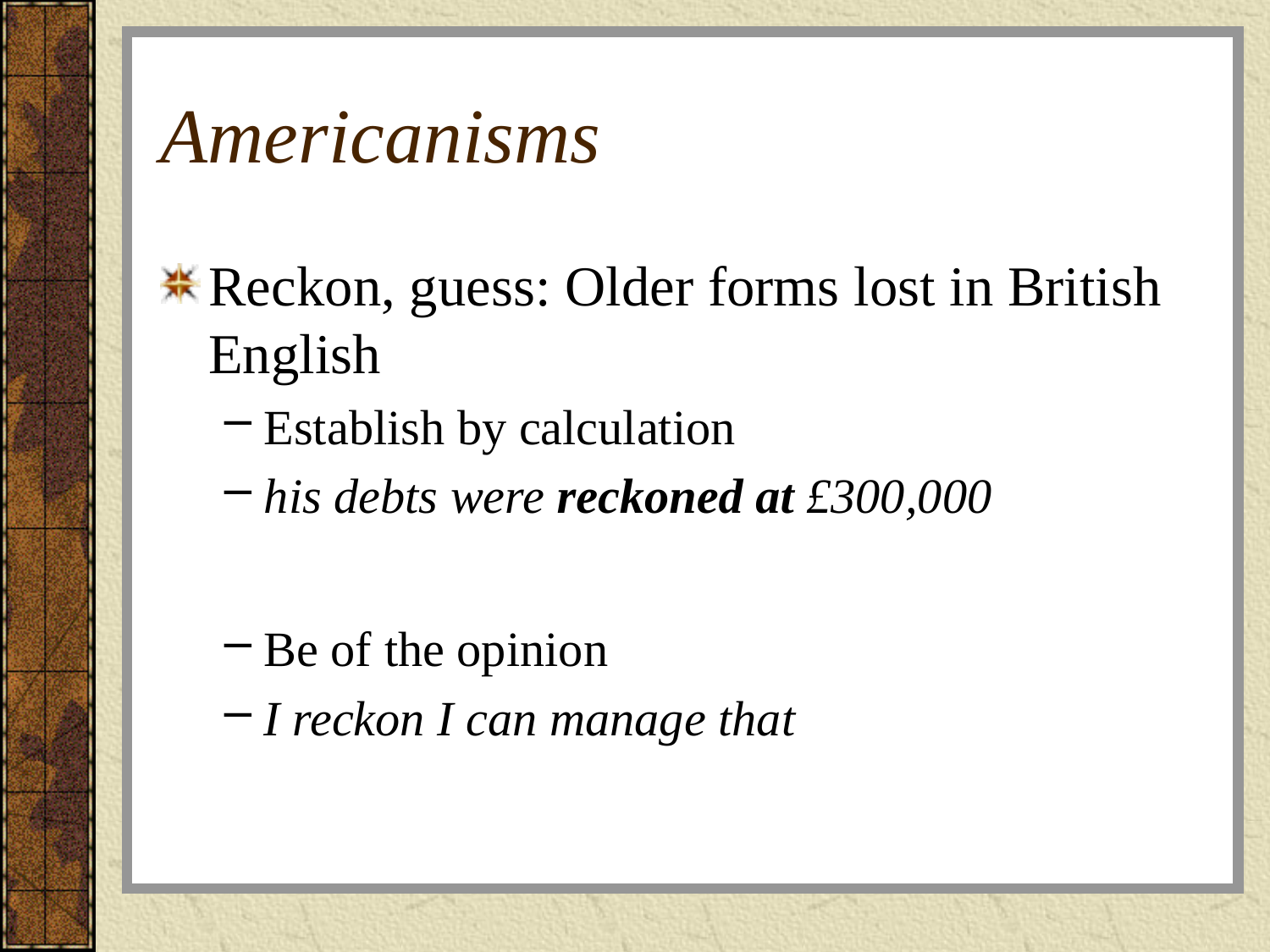

# Americanisms
Reckon, guess: Older forms lost in British English
Establish by calculation
his debts were reckoned at £300,000

Be of the opinion
I reckon I can manage that